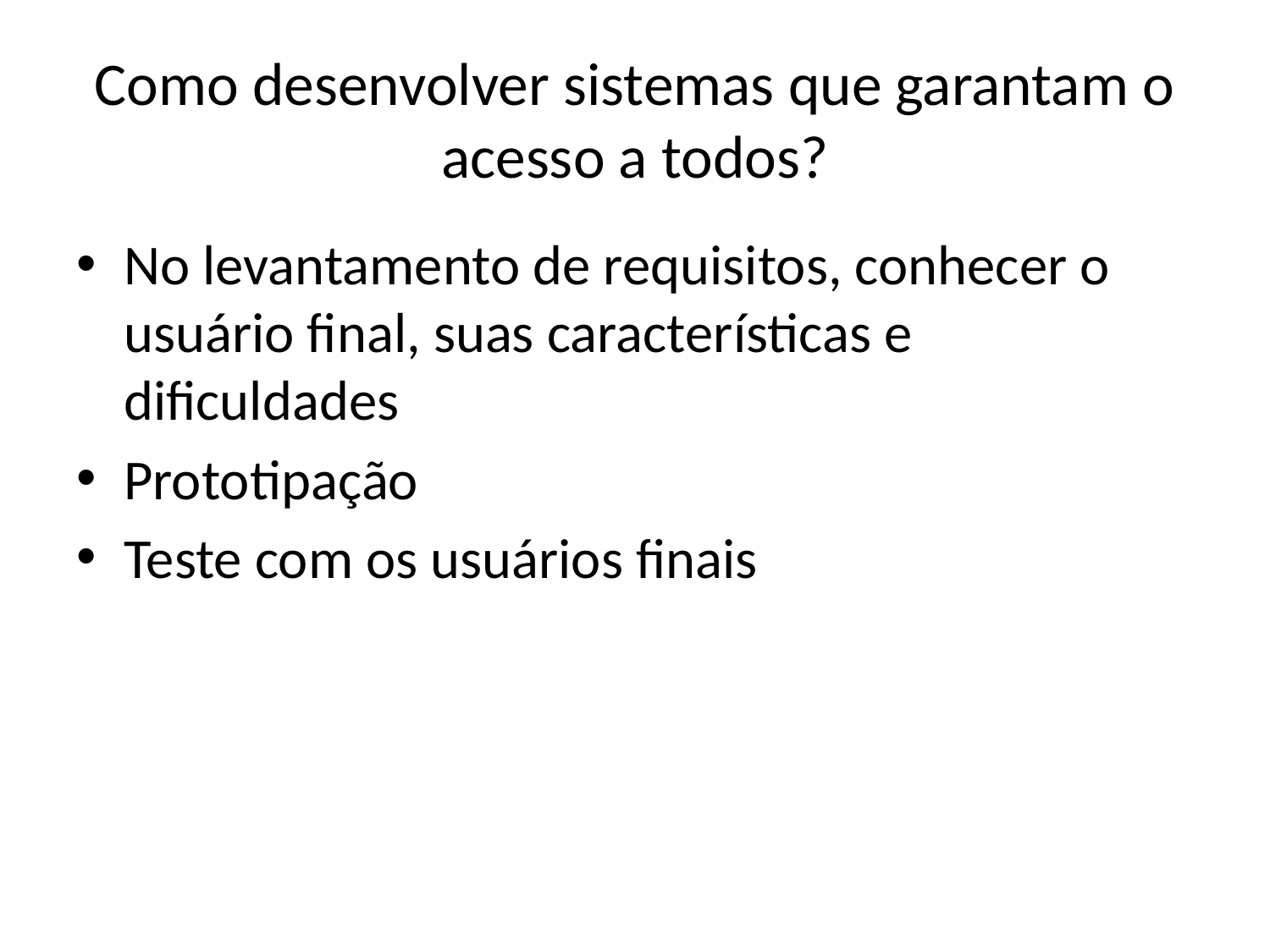

# Como desenvolver sistemas que garantam o acesso a todos?
No levantamento de requisitos, conhecer o usuário final, suas características e dificuldades
Prototipação
Teste com os usuários finais